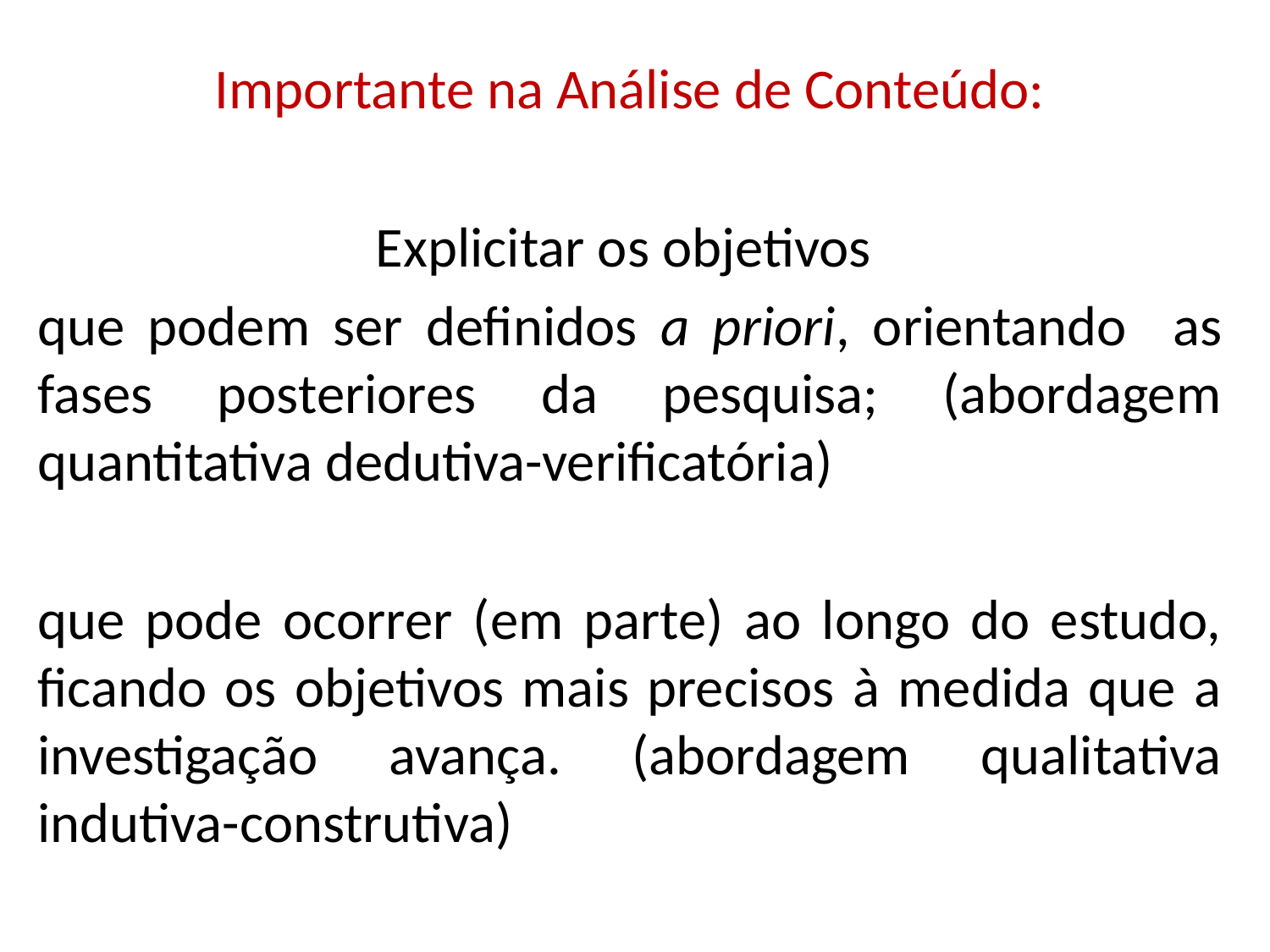

Importante na Análise de Conteúdo:

Explicitar os objetivos
que podem ser definidos a priori, orientando  as fases posteriores da pesquisa; (abordagem quantitativa dedutiva-verificatória)

que pode ocorrer (em parte) ao longo do estudo, ficando os objetivos mais precisos à medida que a investigação avança. (abordagem qualitativa indutiva-construtiva)